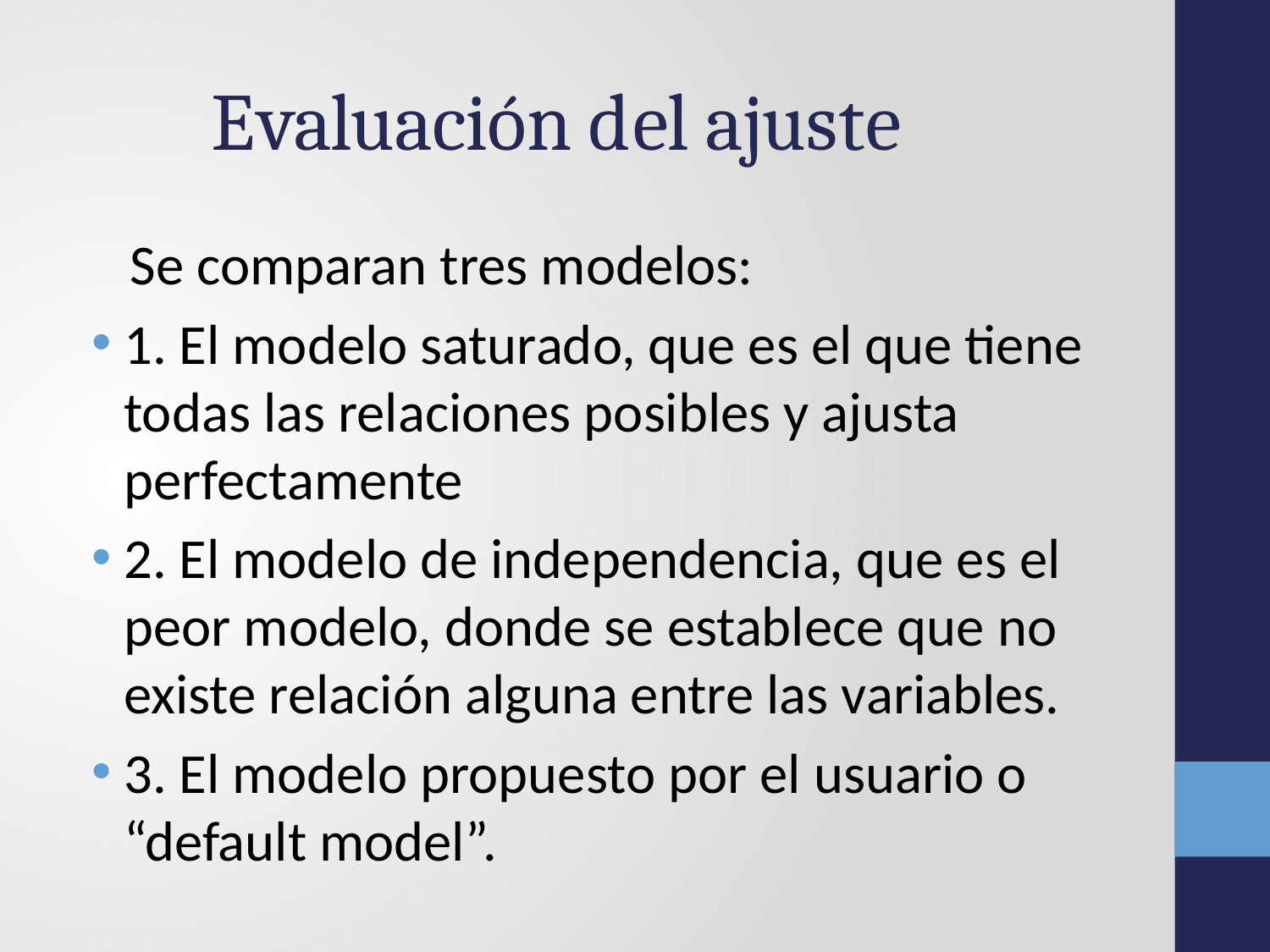

# Evaluación del ajuste
   Se comparan tres modelos:
1. El modelo saturado, que es el que tiene todas las relaciones posibles y ajusta perfectamente
2. El modelo de independencia, que es el peor modelo, donde se establece que no existe relación alguna entre las variables.
3. El modelo propuesto por el usuario o “default model”.